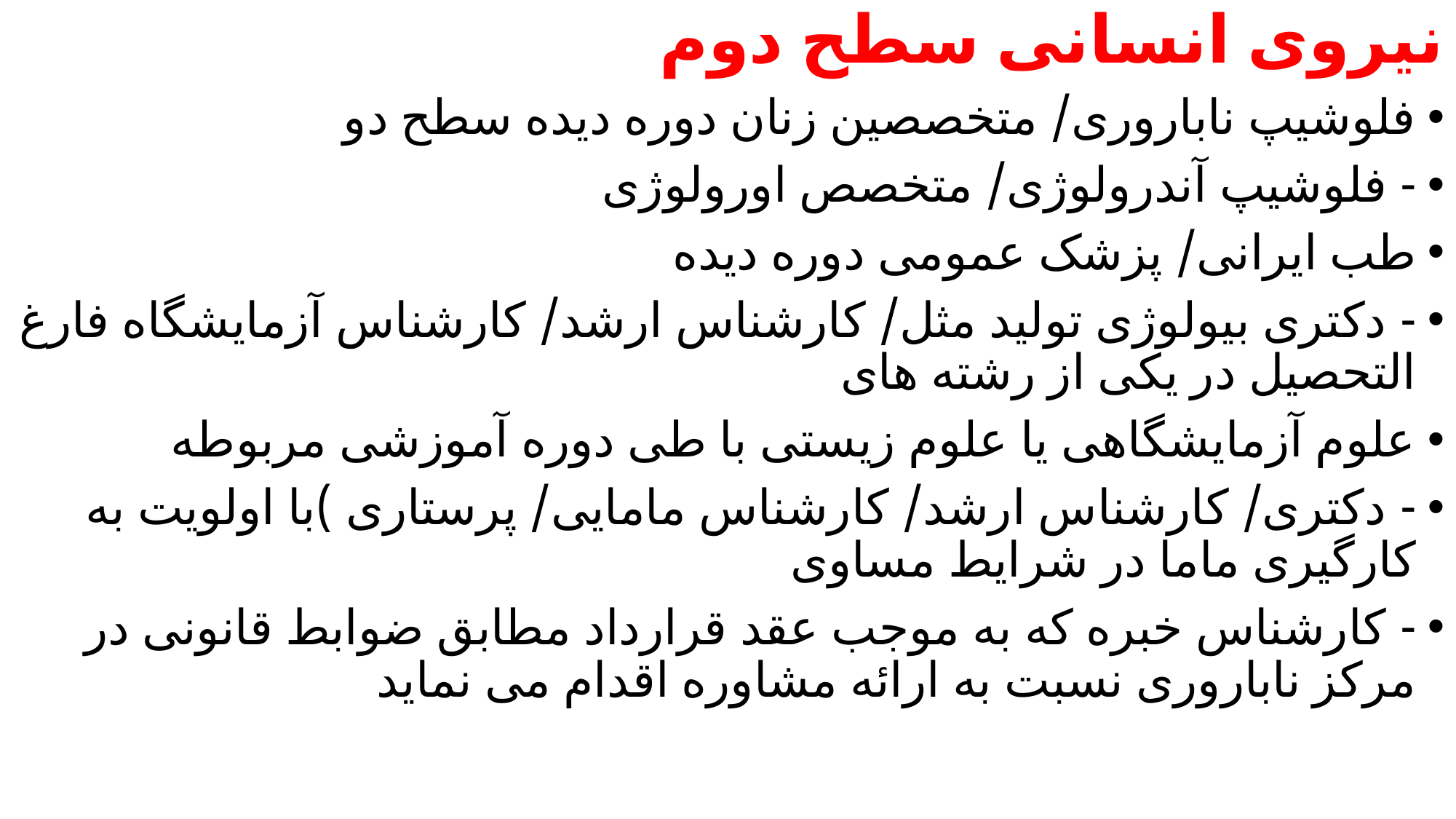

نیروی انسانی سطح دوم
فلوشیپ ناباروری/ متخصصین زنان دوره دیده سطح دو
- فلوشیپ آندرولوژی/ متخصص اورولوژی
طب ایرانی/ پزشک عمومی دوره دیده
- دکتری بیولوژی تولید مثل/ کارشناس ارشد/ کارشناس آزمایشگاه فارغ التحصیل در یکی از رشته های
علوم آزمایشگاهی یا علوم زیستی با طی دوره آموزشی مربوطه
- دکتری/ کارشناس ارشد/ کارشناس مامایی/ پرستاری )با اولویت به کارگیری ماما در شرایط مساوی
- کارشناس خبره که به موجب عقد قرارداد مطابق ضوابط قانونی در مرکز ناباروری نسبت به ارائه مشاوره اقدام می نماید